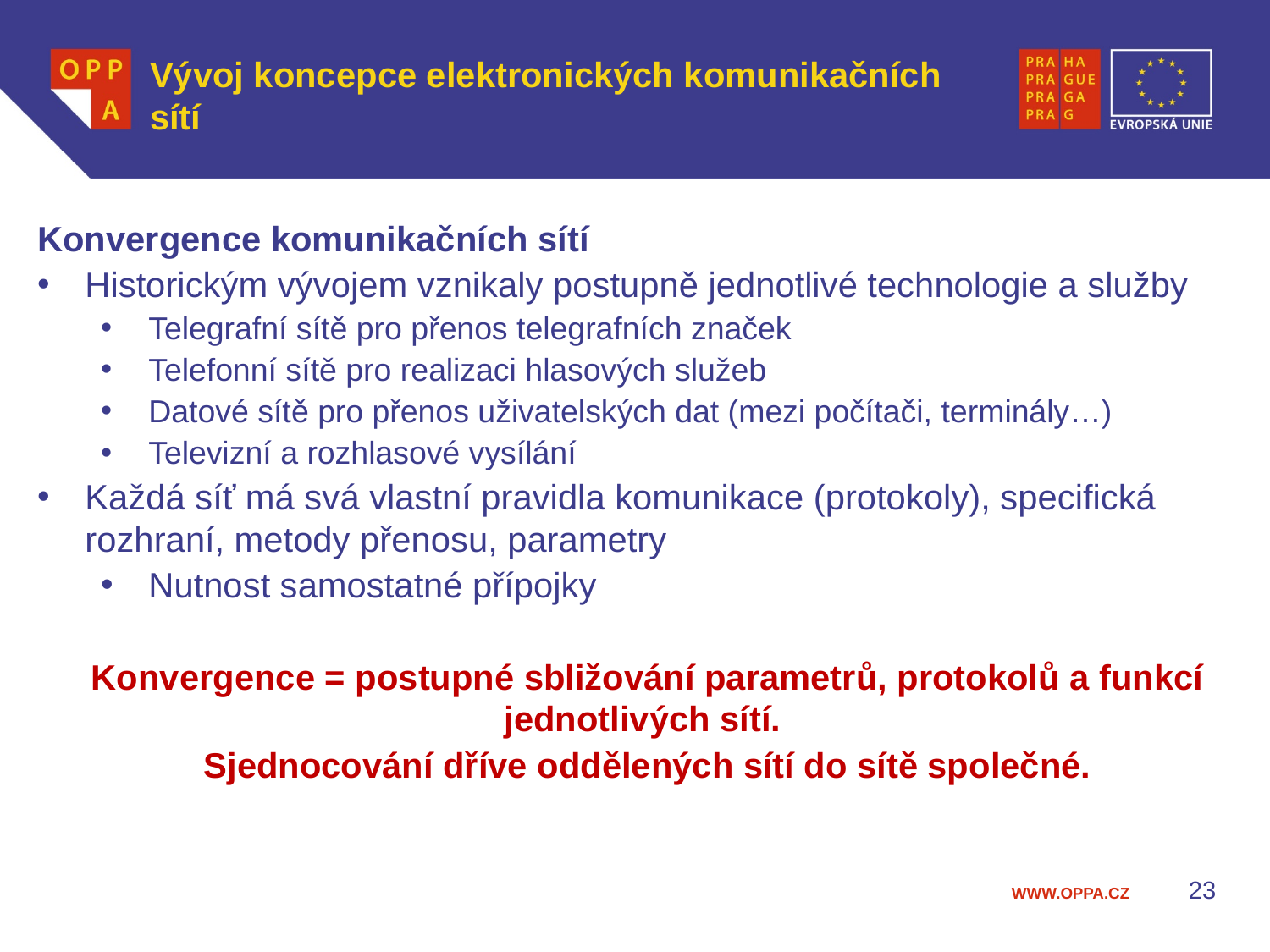

# Vývoj koncepce elektronických komunikačních sítí
Konvergence komunikačních sítí
Historickým vývojem vznikaly postupně jednotlivé technologie a služby
Telegrafní sítě pro přenos telegrafních značek
Telefonní sítě pro realizaci hlasových služeb
Datové sítě pro přenos uživatelských dat (mezi počítači, terminály…)
Televizní a rozhlasové vysílání
Každá síť má svá vlastní pravidla komunikace (protokoly), specifická rozhraní, metody přenosu, parametry
Nutnost samostatné přípojky

Konvergence = postupné sbližování parametrů, protokolů a funkcí jednotlivých sítí.
Sjednocování dříve oddělených sítí do sítě společné.
23